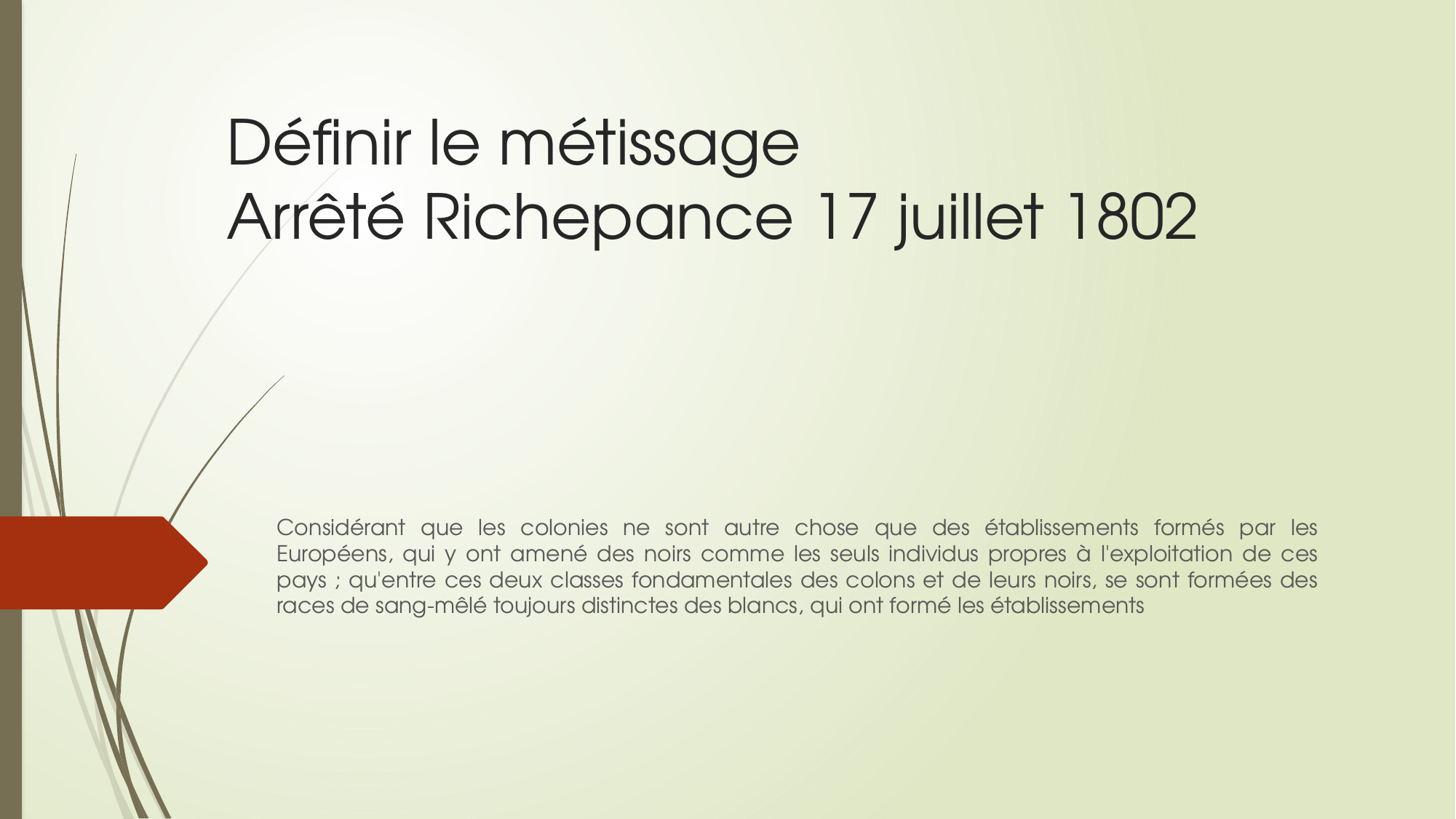

# Définir le métissage Arrêté Richepance 17 juillet 1802
Considérant que les colonies ne sont autre chose que des établissements formés par les Européens, qui y ont amené des noirs comme les seuls individus propres à l'exploitation de ces pays ; qu'entre ces deux classes fondamentales des colons et de leurs noirs, se sont formées des races de sang-mêlé toujours distinctes des blancs, qui ont formé les établissements